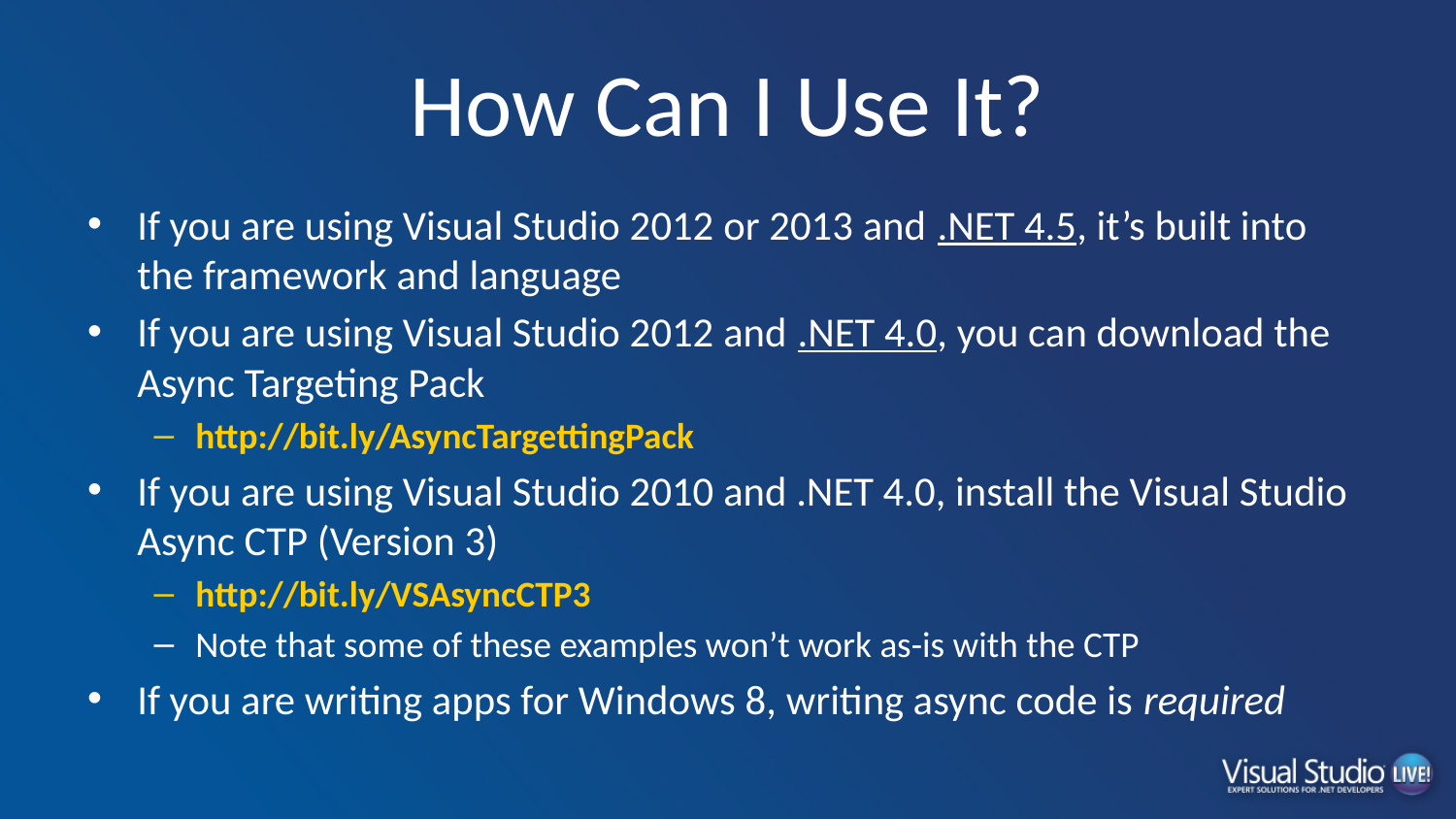

# How Can I Use It?
If you are using Visual Studio 2012 or 2013 and .NET 4.5, it’s built into the framework and language
If you are using Visual Studio 2012 and .NET 4.0, you can download the Async Targeting Pack
http://bit.ly/AsyncTargettingPack
If you are using Visual Studio 2010 and .NET 4.0, install the Visual Studio Async CTP (Version 3)
http://bit.ly/VSAsyncCTP3
Note that some of these examples won’t work as-is with the CTP
If you are writing apps for Windows 8, writing async code is required